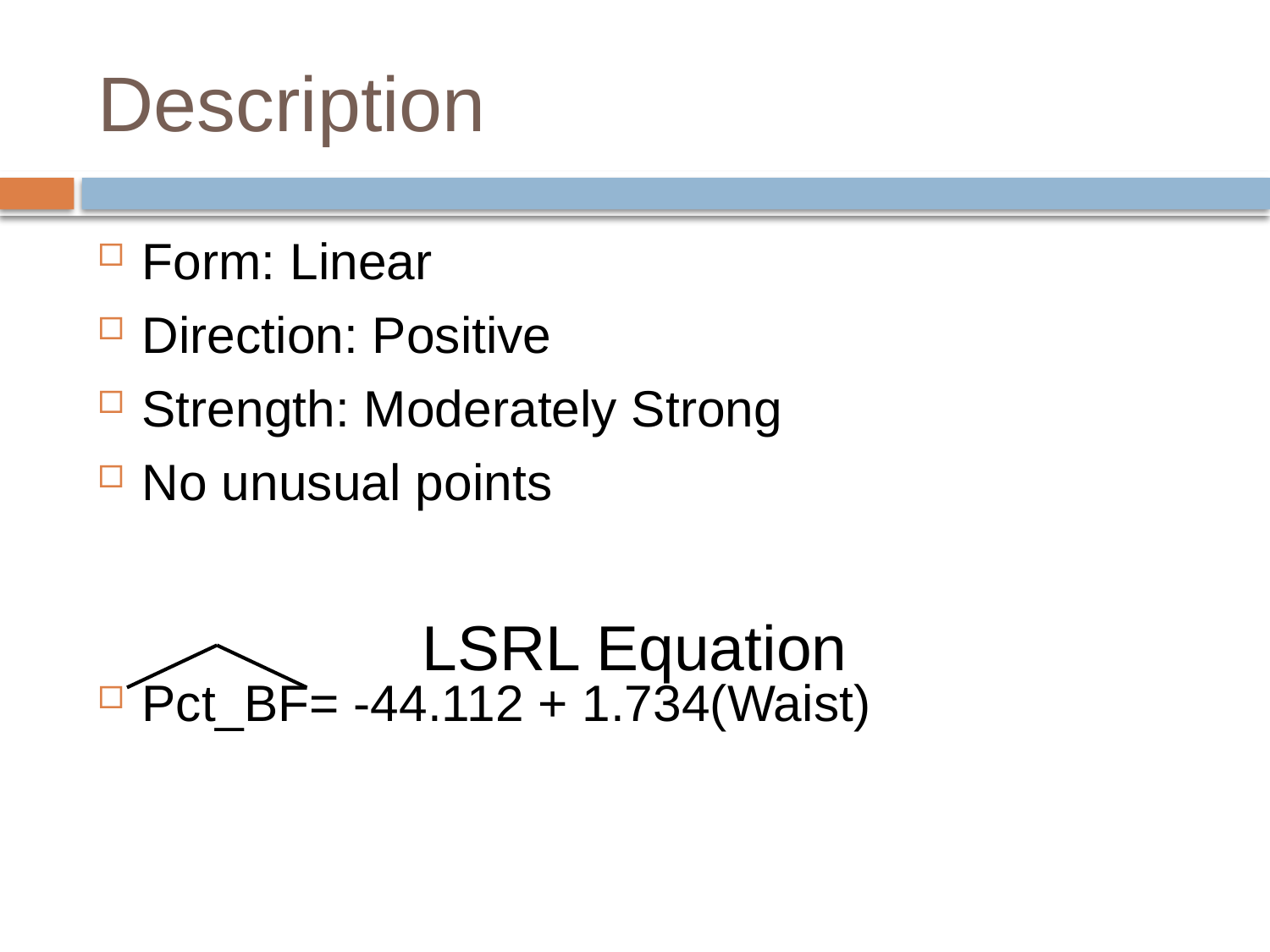

# Description
Form: Linear
Direction: Positive
Strength: Moderately Strong
No unusual points

Pct_BF= -44.112 + 1.734(Waist)

LSRL Equation